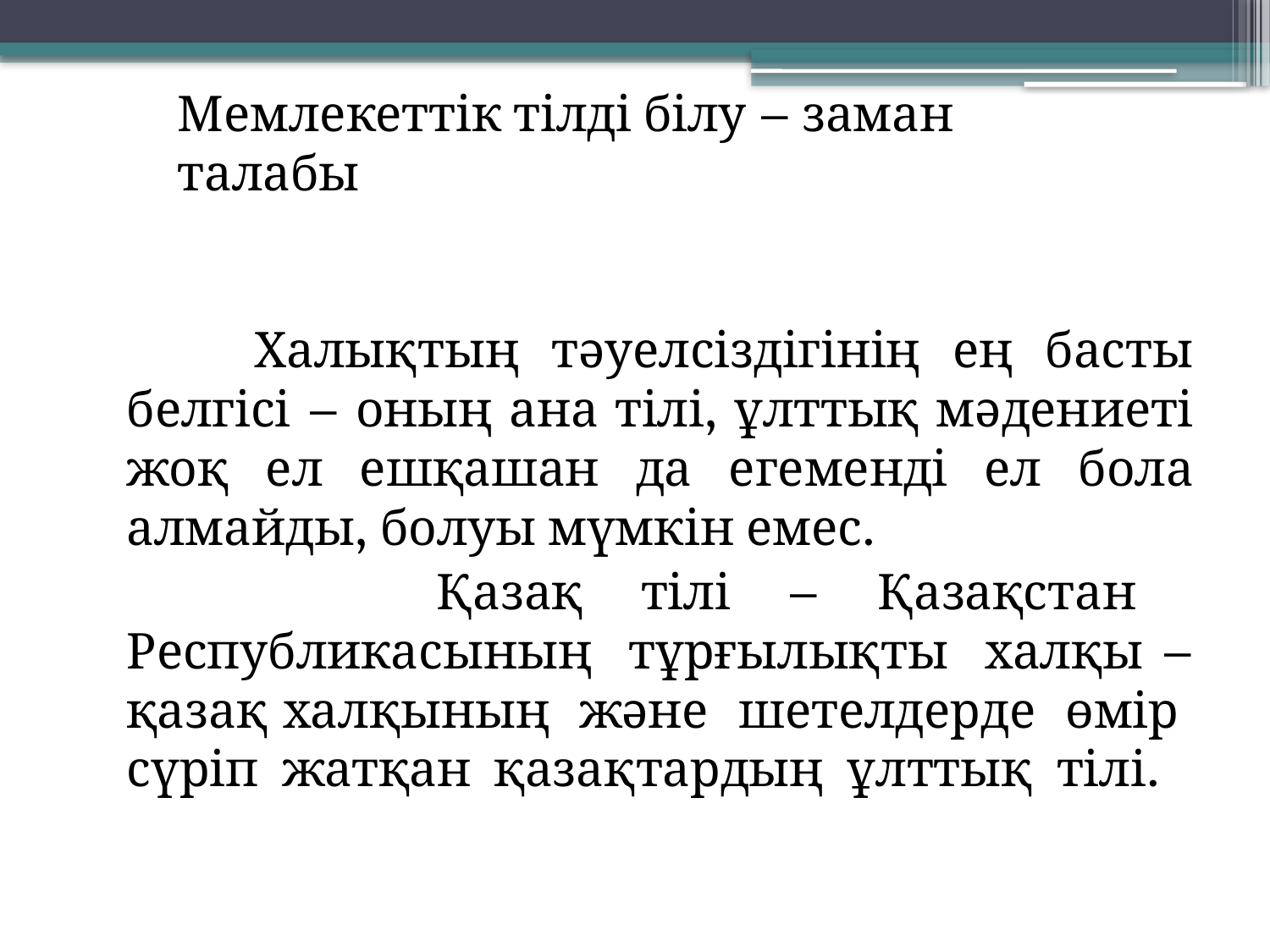

Мемлекеттік тілді білу – заман талабы
     Халықтың тәуелсіздігінің ең басты белгісі – оның ана тілі, ұлттық мәдениеті жоқ ел ешқашан да егеменді ел бола алмайды, болуы мүмкін емес.
      Қазақ тілі – Қазақстан  Республикасының  тұрғылықты  халқы –қазақ халқының  және  шетелдерде  өмір  сүріп  жатқан  қазақтардың  ұлттық  тілі.